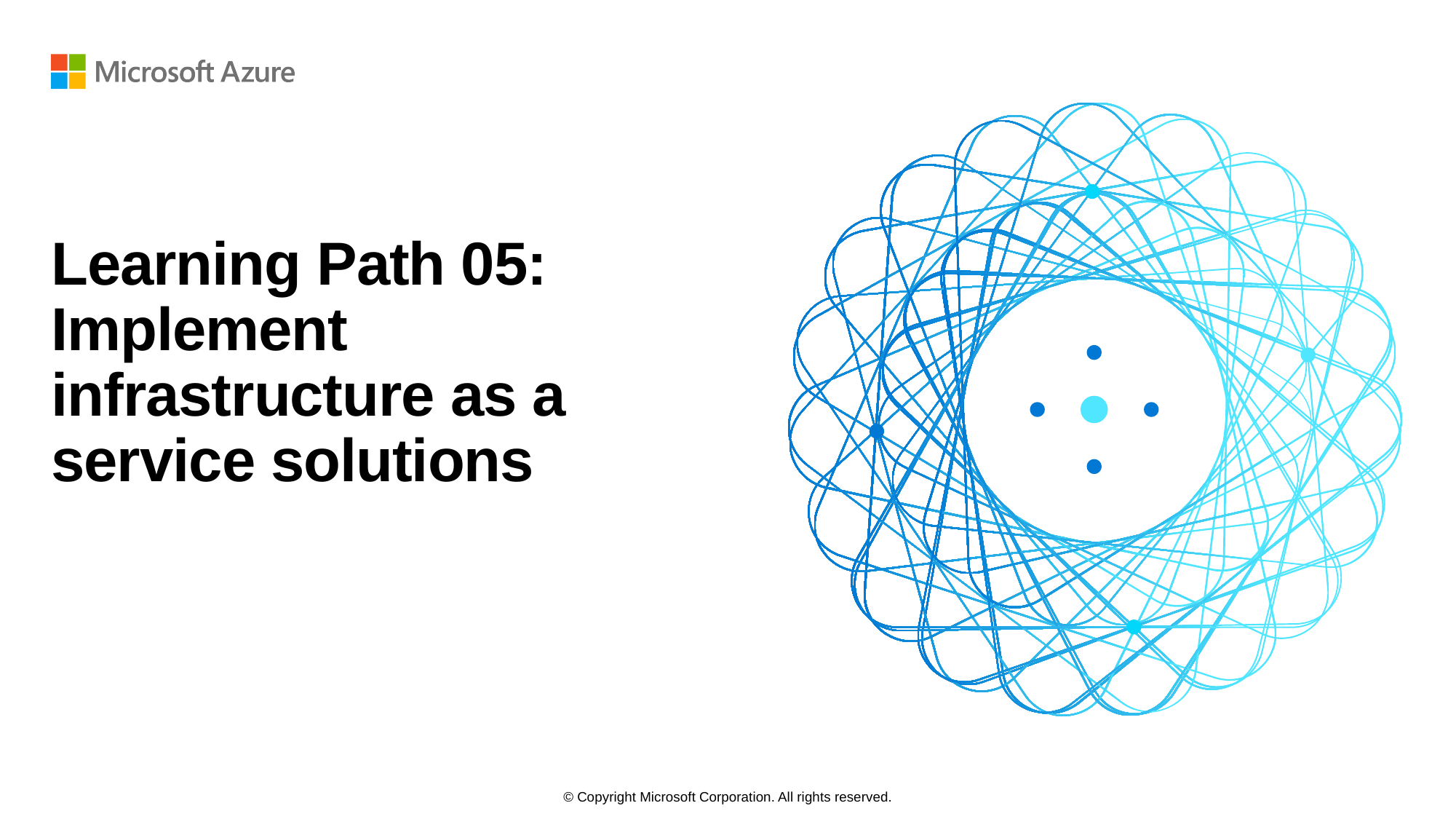

# Learning Path 05: Implement infrastructure as a service solutions